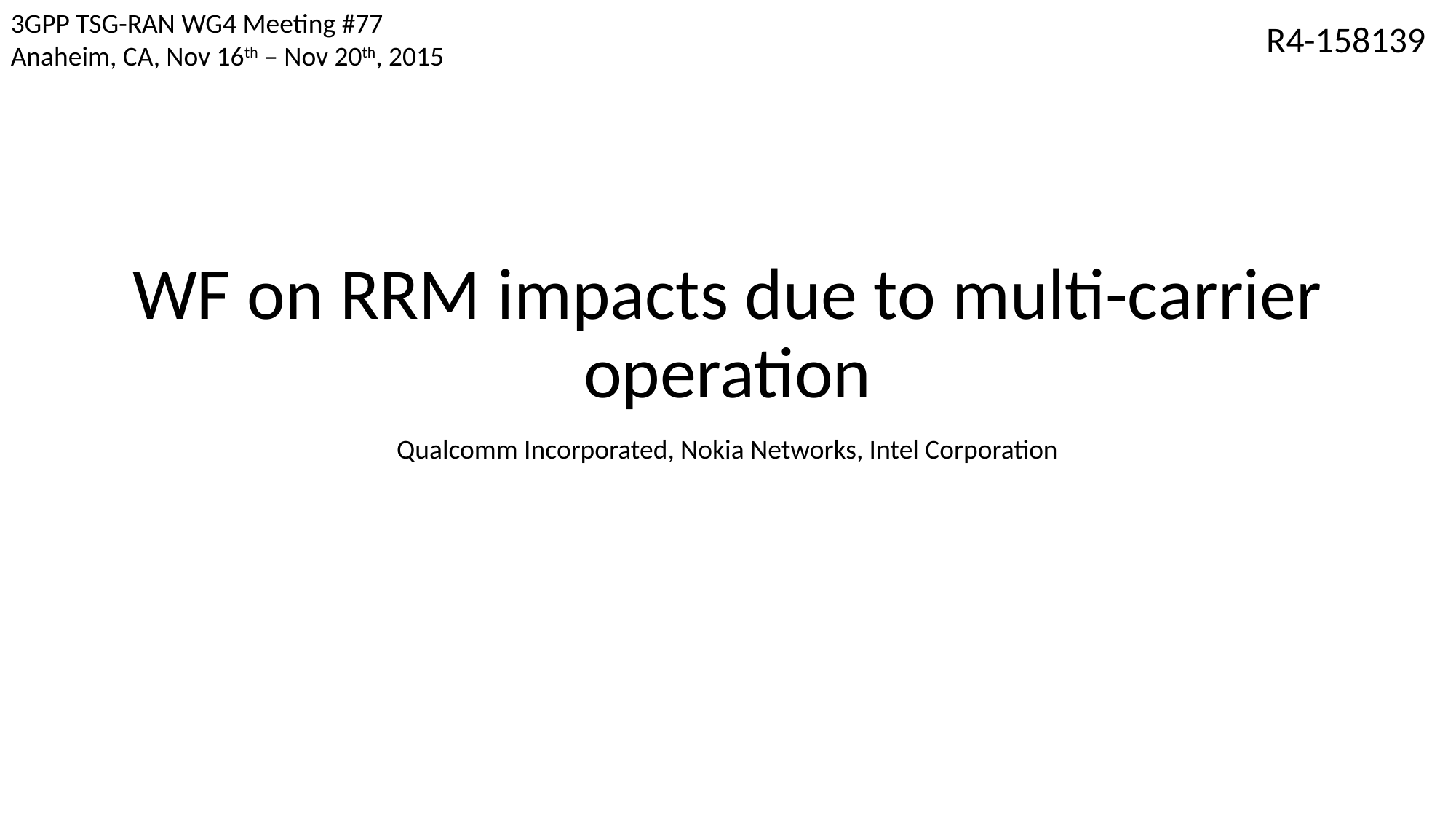

3GPP TSG-RAN WG4 Meeting #77
Anaheim, CA, Nov 16th – Nov 20th, 2015
R4-158139
# WF on RRM impacts due to multi-carrier operation
Qualcomm Incorporated, Nokia Networks, Intel Corporation